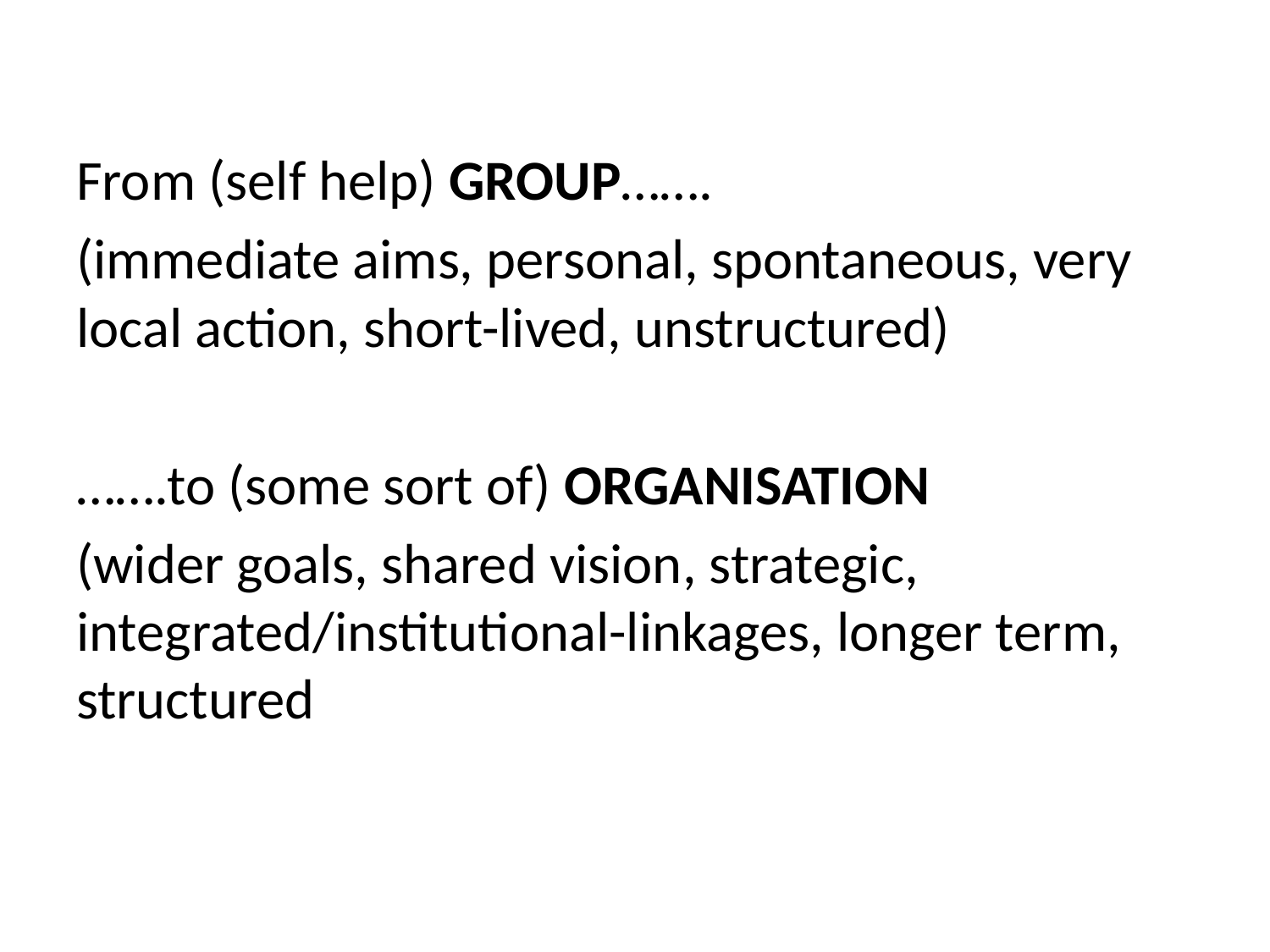

From (self help) GROUP…….
(immediate aims, personal, spontaneous, very local action, short-lived, unstructured)

…….to (some sort of) ORGANISATION
(wider goals, shared vision, strategic, integrated/institutional-linkages, longer term, structured